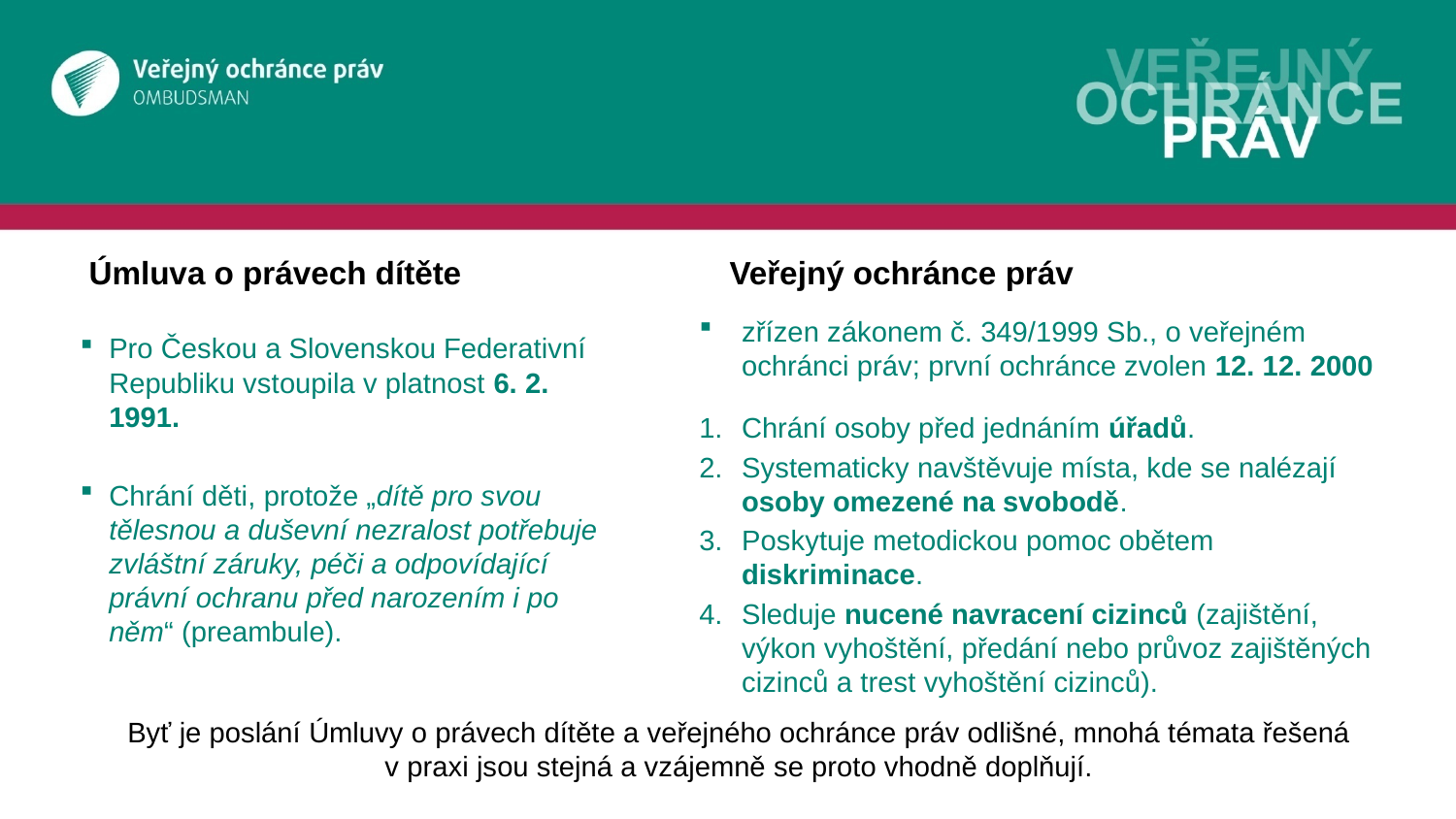

# Úmluva o právech dítěte                  Veřejný ochránce práv
zřízen zákonem č. 349/1999 Sb., o veřejném ochránci práv; první ochránce zvolen 12. 12. 2000

Chrání osoby před jednáním úřadů.
Systematicky navštěvuje místa, kde se nalézají osoby omezené na svobodě.
Poskytuje metodickou pomoc obětem diskriminace.
Sleduje nucené navracení cizinců (zajištění, výkon vyhoštění, předání nebo průvoz zajištěných cizinců a trest vyhoštění cizinců).

Pro Českou a Slovenskou Federativní Republiku vstoupila v platnost 6. 2. 1991.

Chrání děti, protože „dítě pro svou tělesnou a duševní nezralost potřebuje zvláštní záruky, péči a odpovídající právní ochranu před narozením i po něm“ (preambule).

Byť je poslání Úmluvy o právech dítěte a veřejného ochránce práv odlišné, mnohá témata řešená v praxi jsou stejná a vzájemně se proto vhodně doplňují.